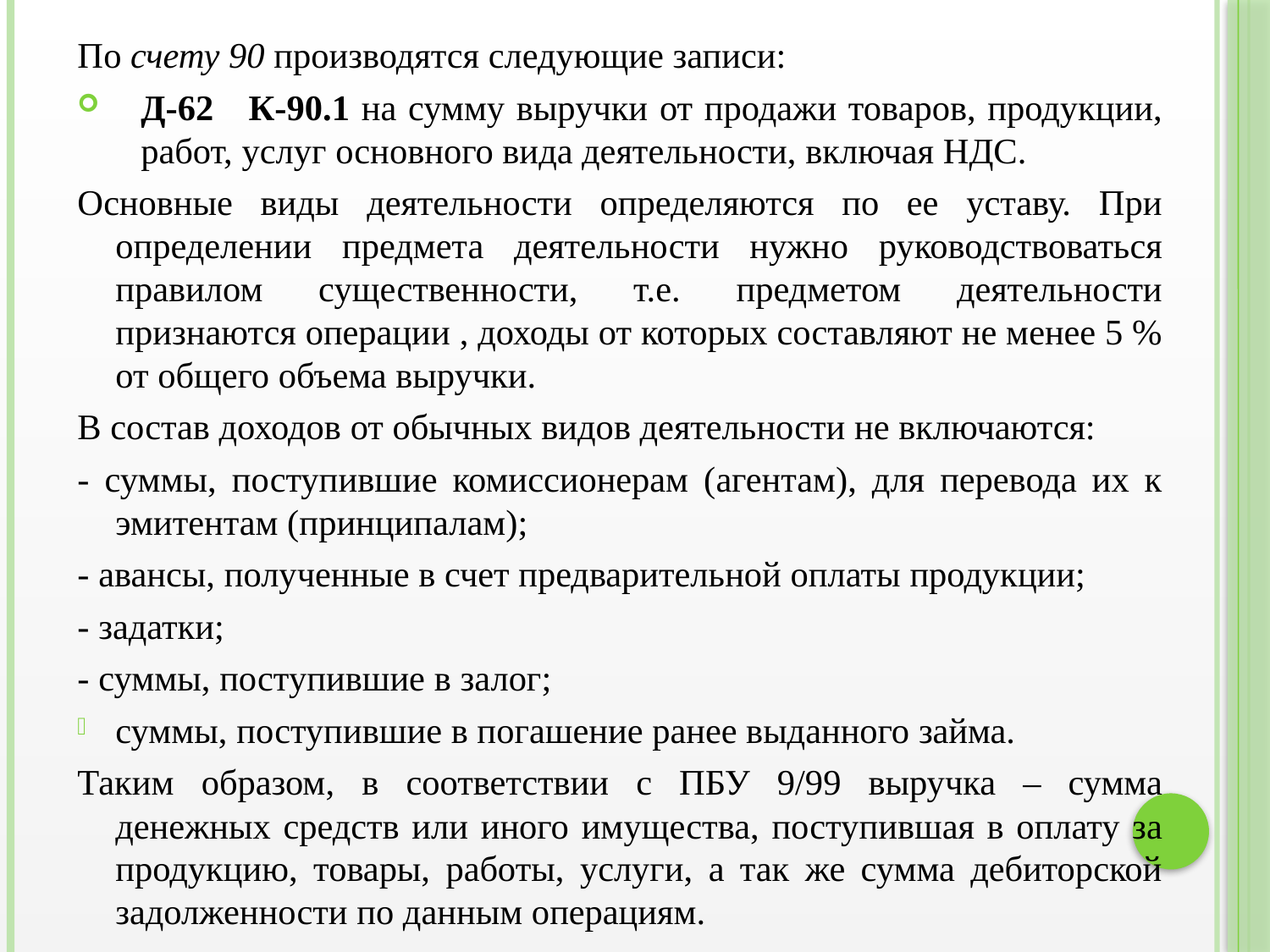

По счету 90 производятся следующие записи:
Д-62   К-90.1 на сумму выручки от продажи товаров, продукции, работ, услуг основного вида деятельности, включая НДС.
Основные виды деятельности определяются по ее уставу. При определении предмета деятельности нужно руководствоваться правилом существенности, т.е. предметом деятельности признаются операции , доходы от которых составляют не менее 5 % от общего объема выручки.
В состав доходов от обычных видов деятельности не включаются:
- суммы, поступившие комиссионерам (агентам), для перевода их к эмитентам (принципалам);
- авансы, полученные в счет предварительной оплаты продукции;
- задатки;
- суммы, поступившие в залог;
суммы, поступившие в погашение ранее выданного займа.
Таким образом, в соответствии с ПБУ 9/99 выручка – сумма денежных средств или иного имущества, поступившая в оплату за продукцию, товары, работы, услуги, а так же сумма дебиторской задолженности по данным операциям.